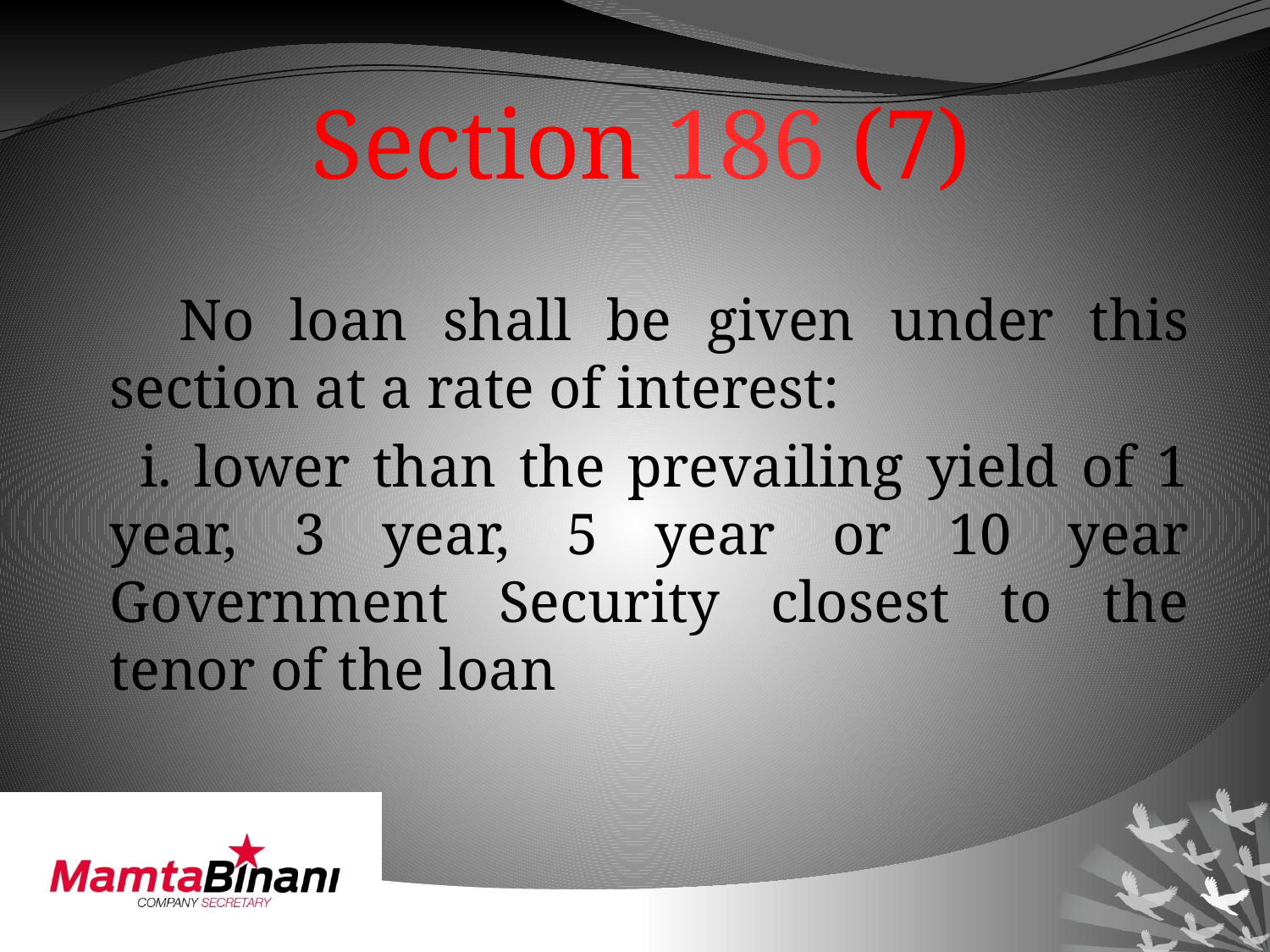

# Section 186 (7)
   No loan shall be given under this section at a rate of interest:
   i. lower than the prevailing yield of 1 year, 3 year, 5 year or 10 year Government Security closest to the tenor of the loan